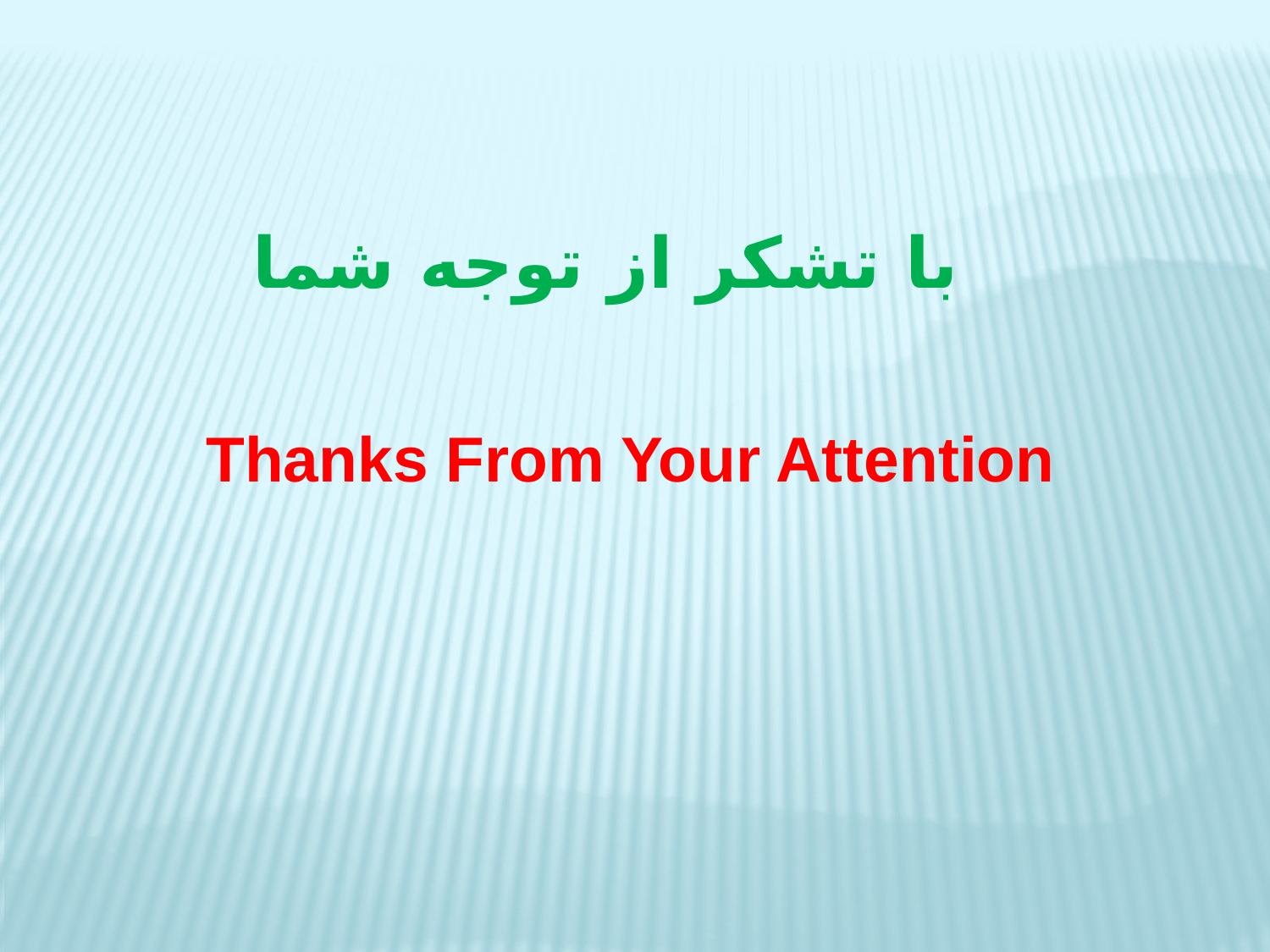

با تشکر از توجه شما
Thanks From Your Attention